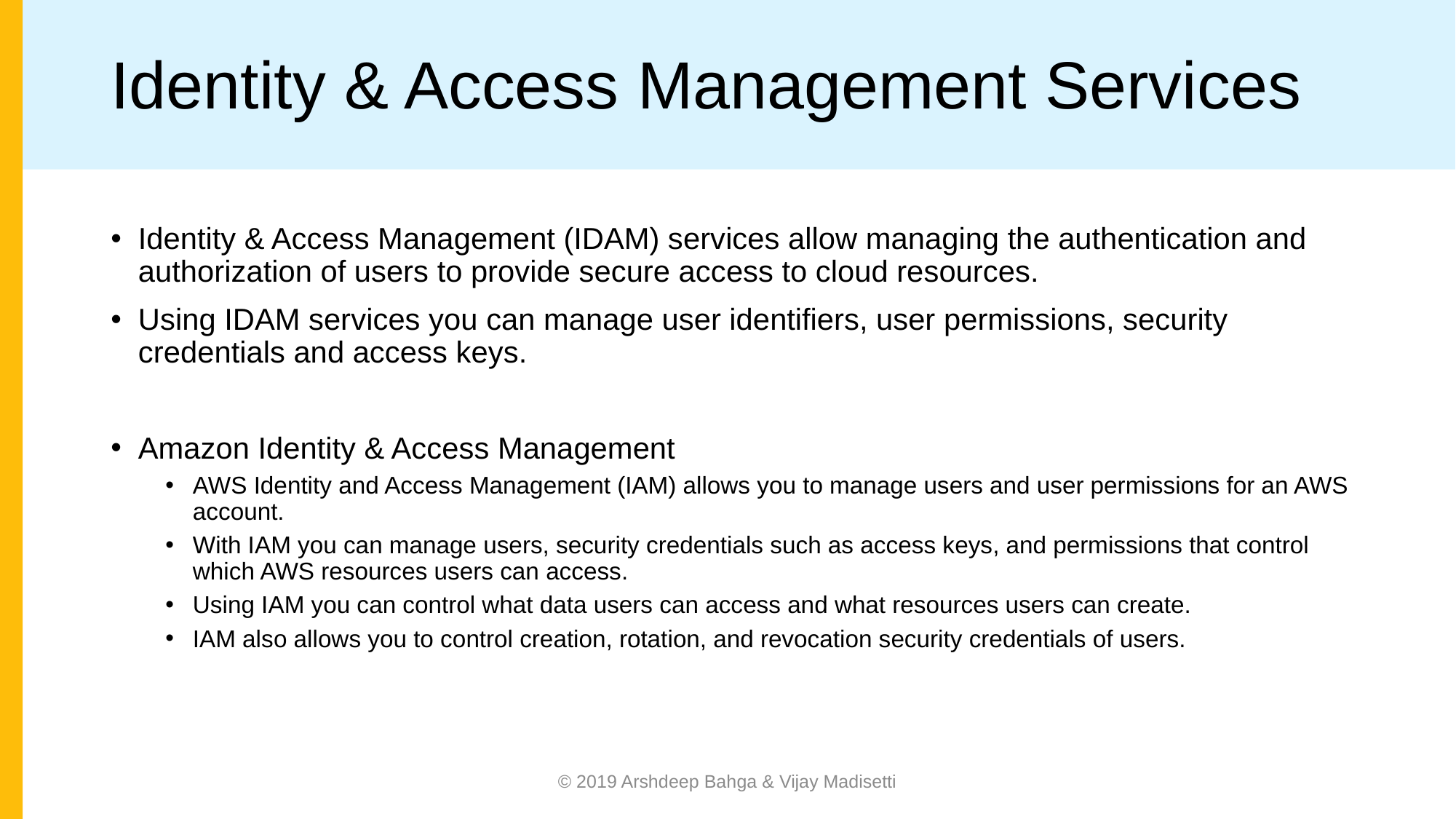

# Identity & Access Management Services
Identity & Access Management (IDAM) services allow managing the authentication and authorization of users to provide secure access to cloud resources.
Using IDAM services you can manage user identifiers, user permissions, security credentials and access keys.

Amazon Identity & Access Management
AWS Identity and Access Management (IAM) allows you to manage users and user permissions for an AWS account.
With IAM you can manage users, security credentials such as access keys, and permissions that control which AWS resources users can access.
Using IAM you can control what data users can access and what resources users can create.
IAM also allows you to control creation, rotation, and revocation security credentials of users.
© 2019 Arshdeep Bahga & Vijay Madisetti